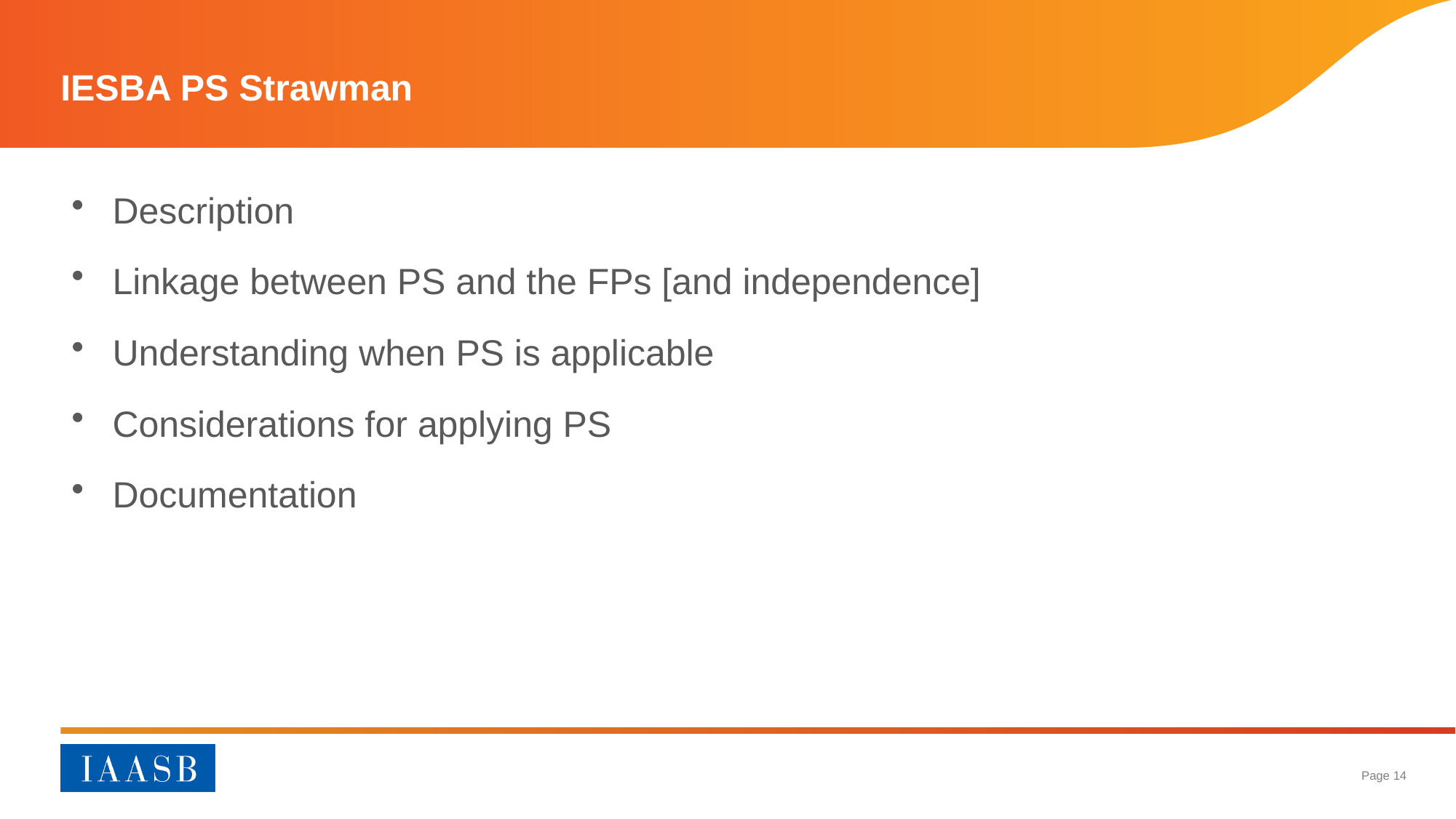

# IESBA PS Strawman
Description
Linkage between PS and the FPs [and independence]
Understanding when PS is applicable
Considerations for applying PS
Documentation